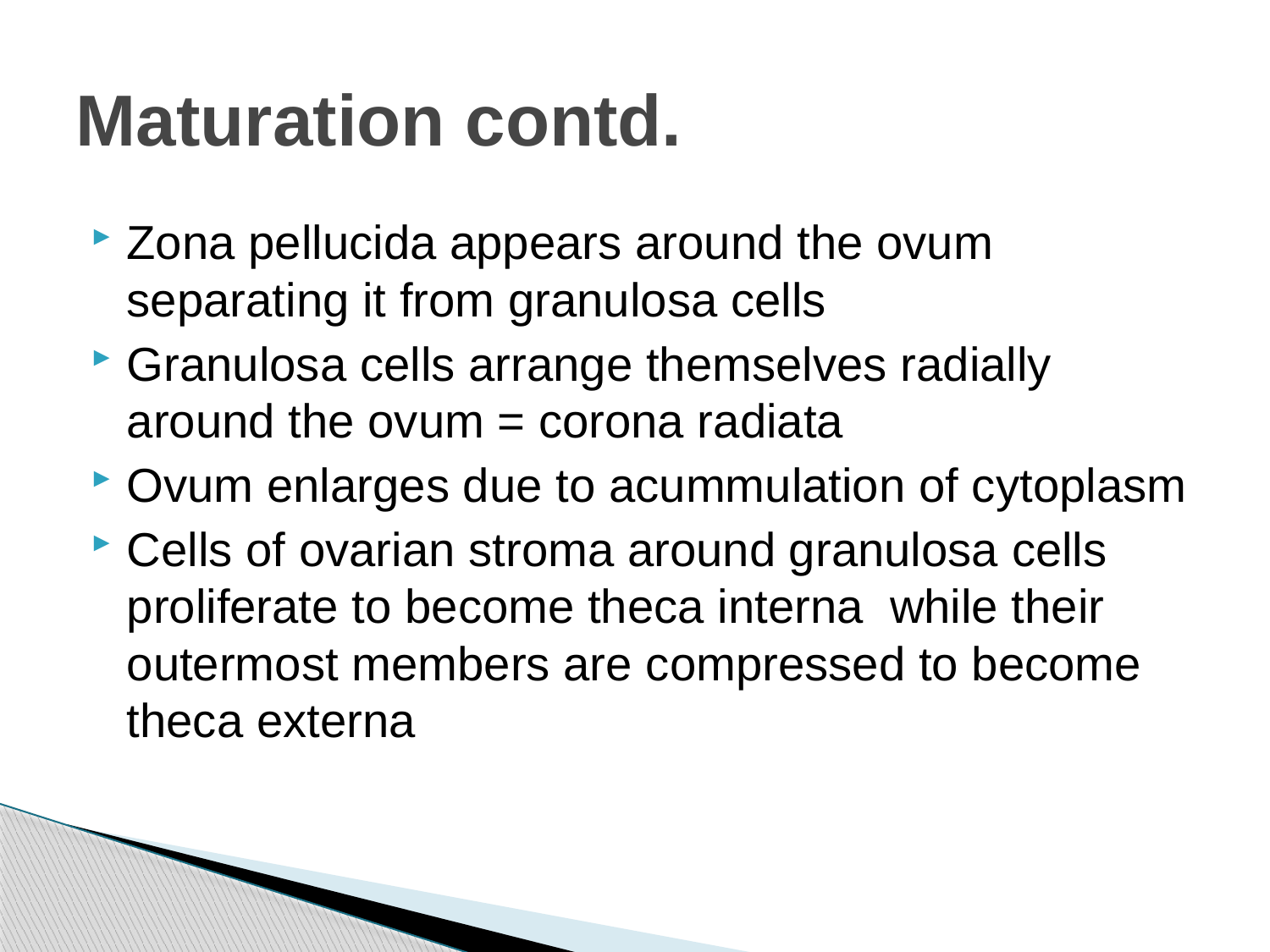

# Maturation contd.
Zona pellucida appears around the ovum separating it from granulosa cells
Granulosa cells arrange themselves radially around the ovum = corona radiata
Ovum enlarges due to acummulation of cytoplasm
Cells of ovarian stroma around granulosa cells proliferate to become theca interna  while their outermost members are compressed to become theca externa